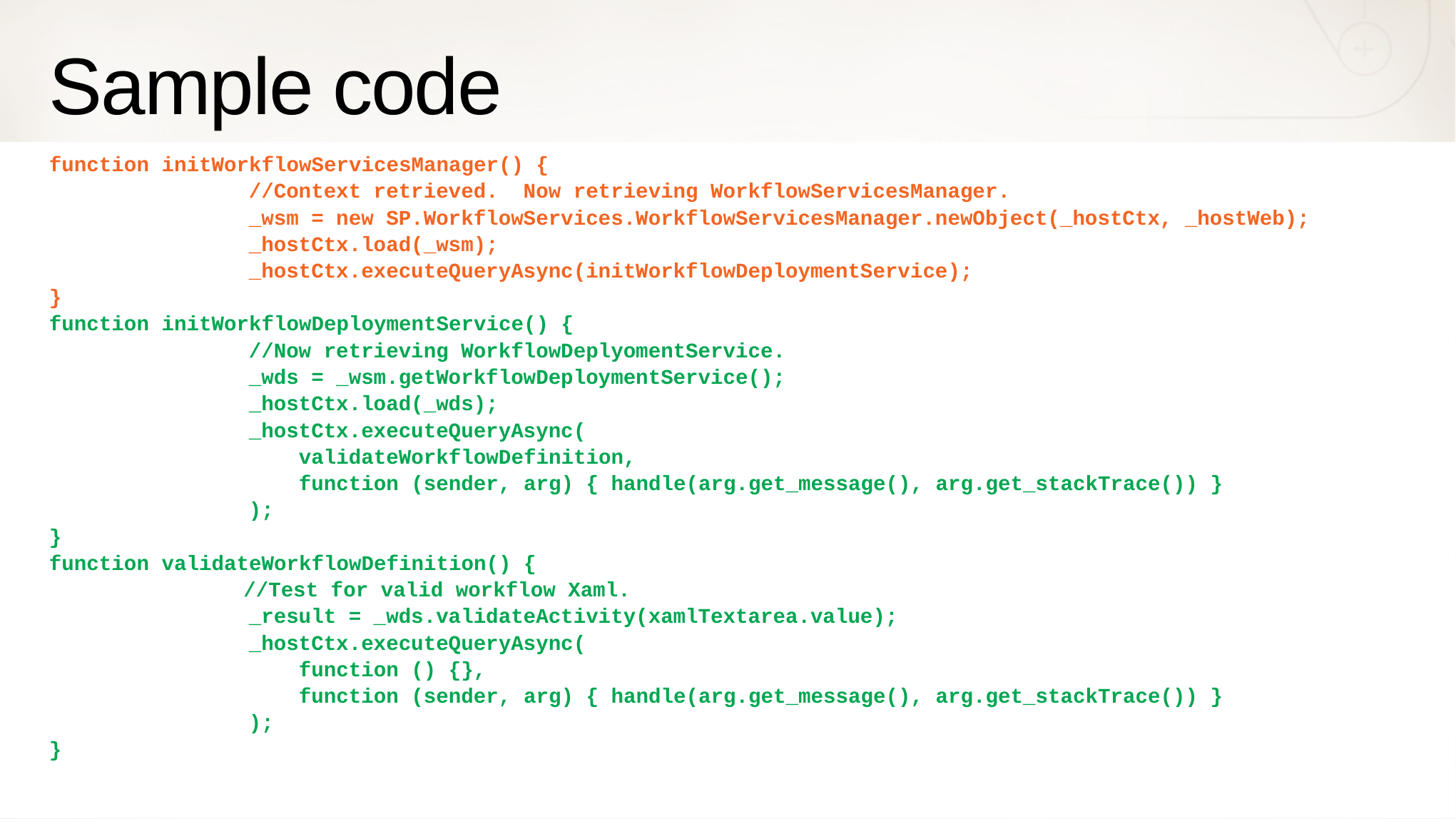

# Sample code
function initWorkflowServicesManager() {
                //Context retrieved.  Now retrieving WorkflowServicesManager.
                _wsm = new SP.WorkflowServices.WorkflowServicesManager.newObject(_hostCtx, _hostWeb);
                _hostCtx.load(_wsm);
                _hostCtx.executeQueryAsync(initWorkflowDeploymentService);
}
function initWorkflowDeploymentService() {
                //Now retrieving WorkflowDeplyomentService.
                _wds = _wsm.getWorkflowDeploymentService();
                _hostCtx.load(_wds);
                _hostCtx.executeQueryAsync(
                    validateWorkflowDefinition,
                    function (sender, arg) { handle(arg.get_message(), arg.get_stackTrace()) }
                );
}
function validateWorkflowDefinition() {
	       //Test for valid workflow Xaml.
                _result = _wds.validateActivity(xamlTextarea.value);
                _hostCtx.executeQueryAsync(
                    function () {},
                    function (sender, arg) { handle(arg.get_message(), arg.get_stackTrace()) }
                );
}